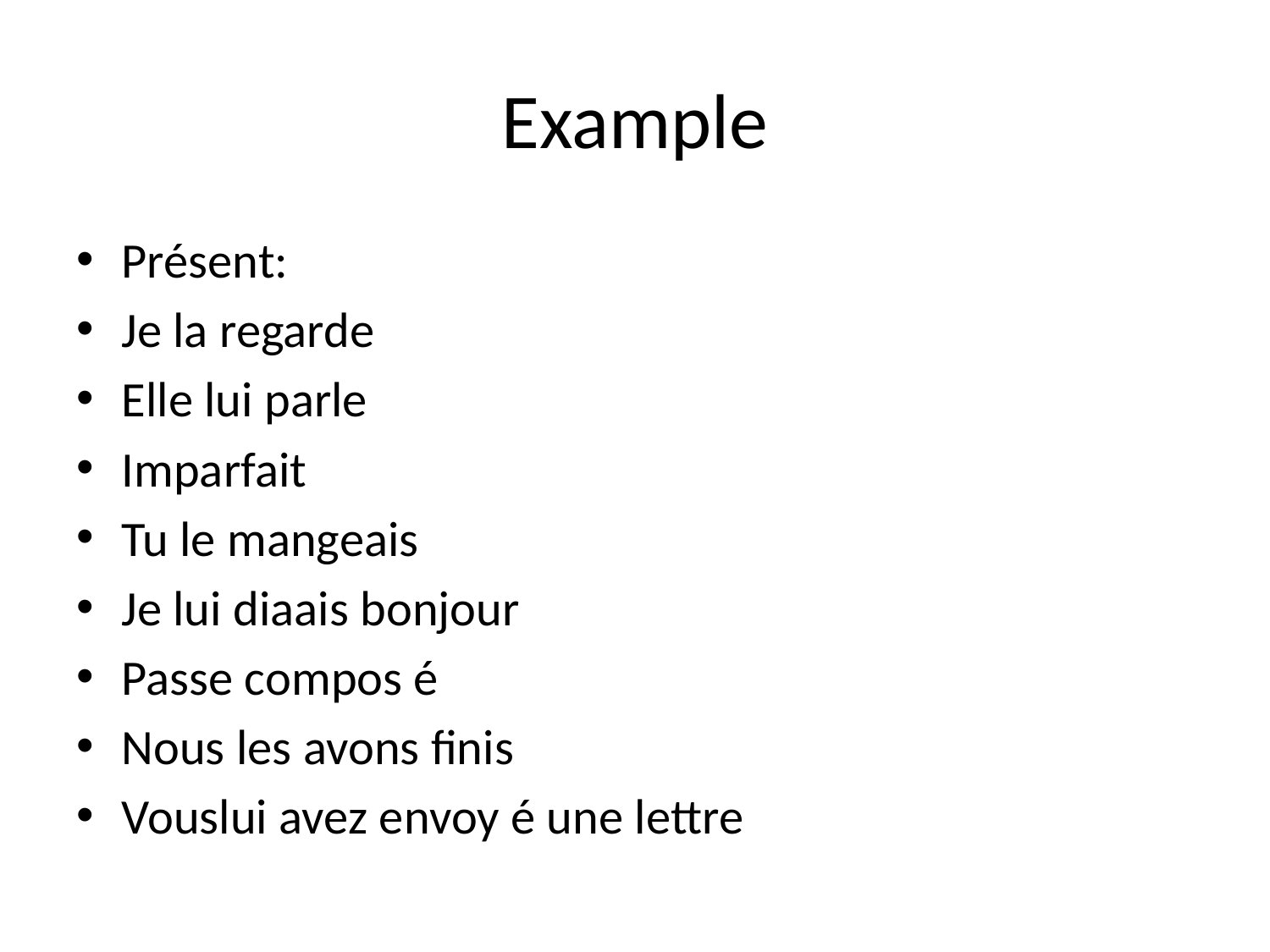

# Example
Présent:
Je la regarde
Elle lui parle
Imparfait
Tu le mangeais
Je lui diaais bonjour
Passe compos é
Nous les avons finis
Vouslui avez envoy é une lettre